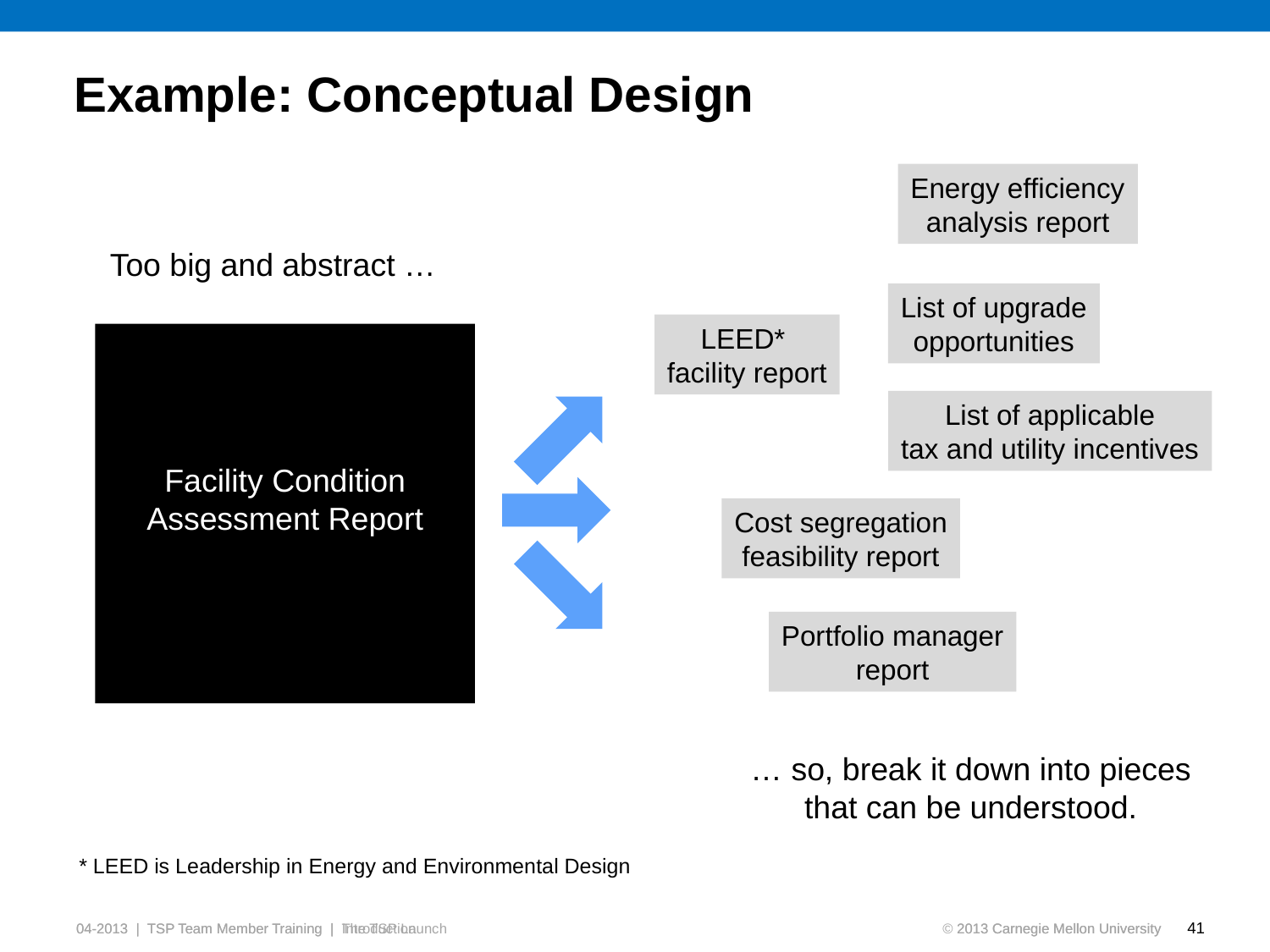

# Example: Conceptual Design
Energy efficiency
analysis report
Too big and abstract …
List of upgrade
opportunities
LEED*
facility report

List of applicable
tax and utility incentives

Facility Condition
Assessment Report

Cost segregation
feasibility report

Portfolio manager
report
… so, break it down into pieces
that can be understood.
* LEED is Leadership in Energy and Environmental Design